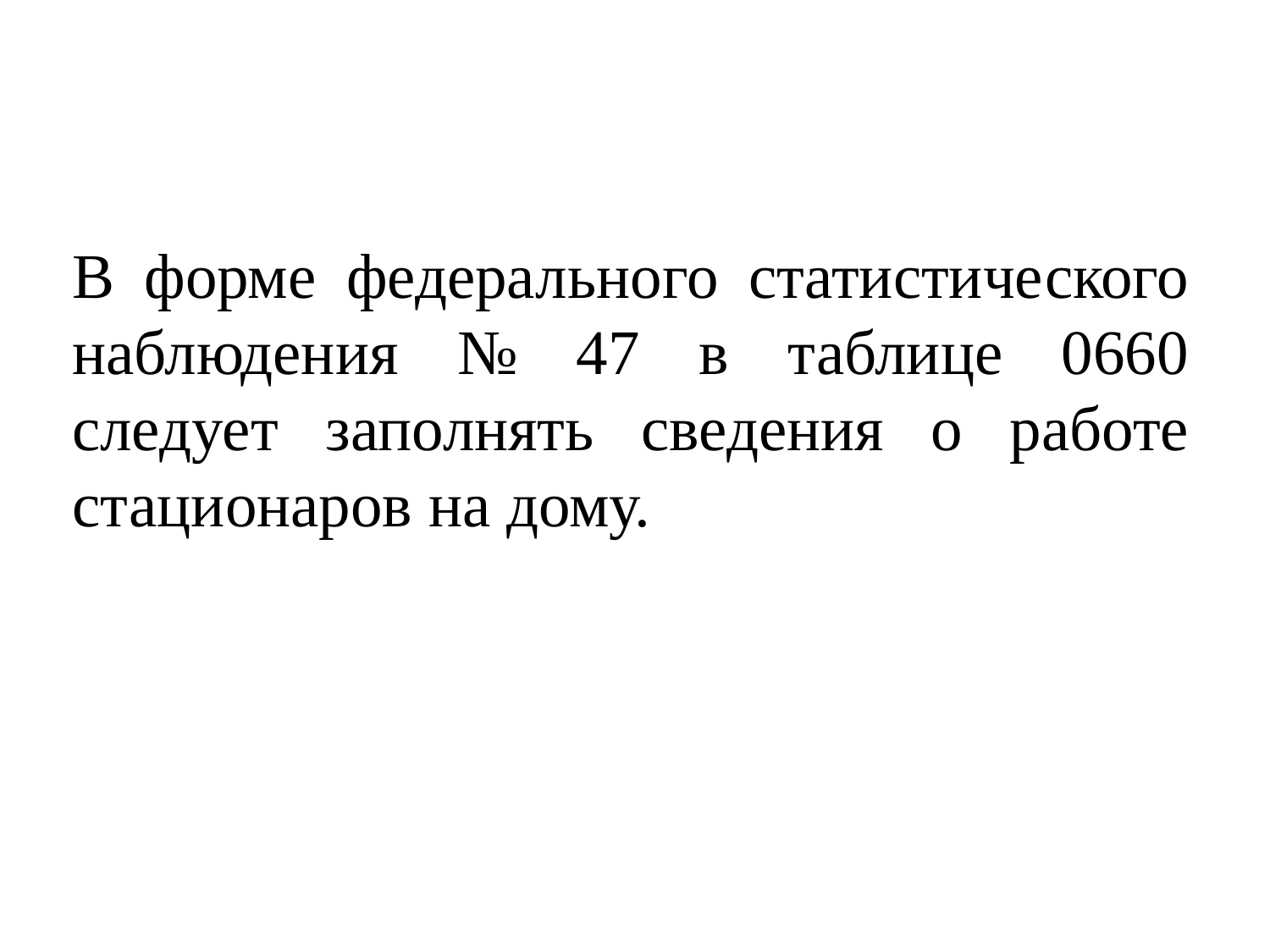

В форме федерального статистического наблюдения № 47 в таблице 0660 следует заполнять сведения о работе стационаров на дому.